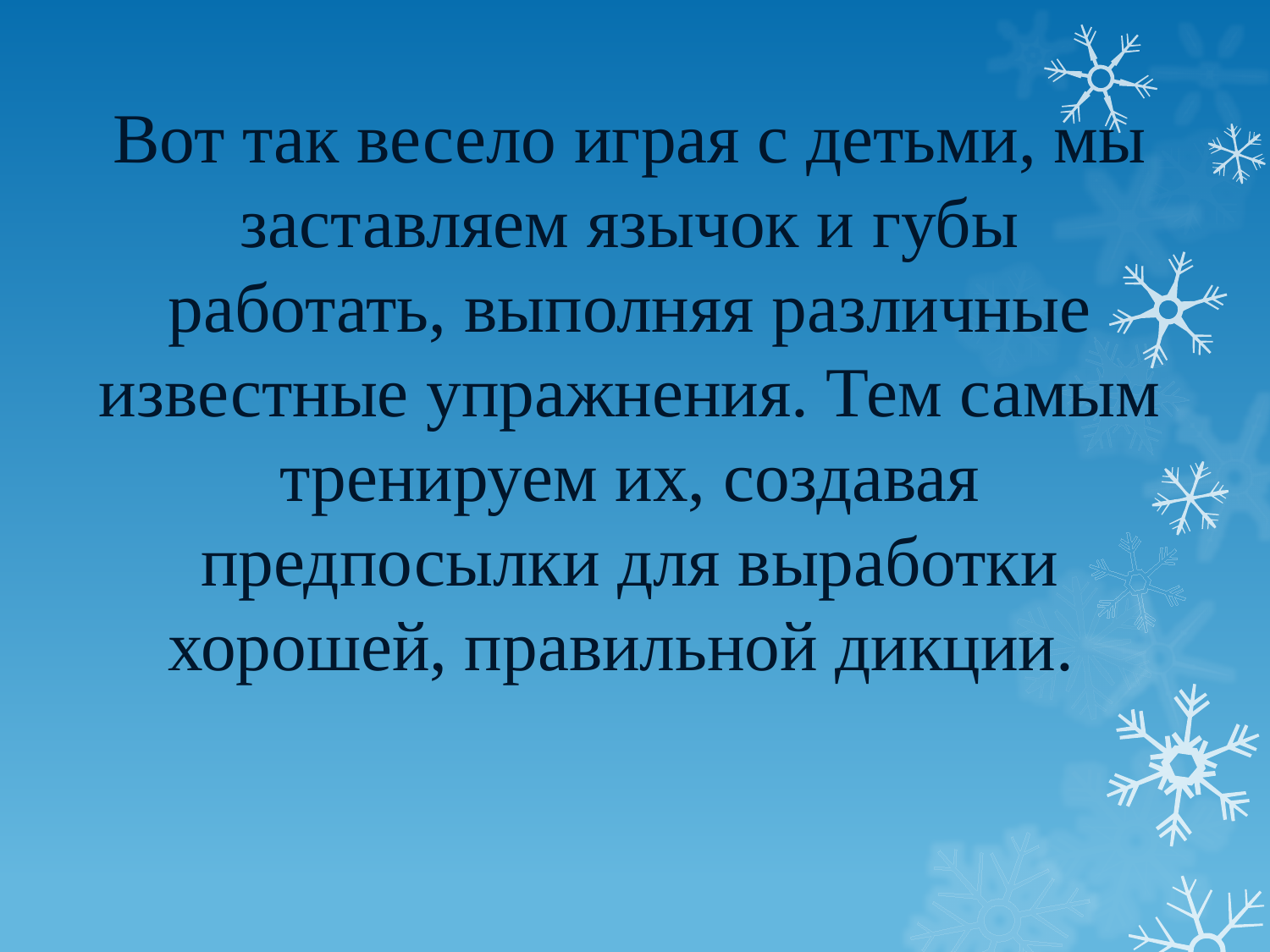

Вот так весело играя с детьми, мы заставляем язычок и губы работать, выполняя различные известные упражнения. Тем самым тренируем их, создавая предпосылки для выработки хорошей, правильной дикции.